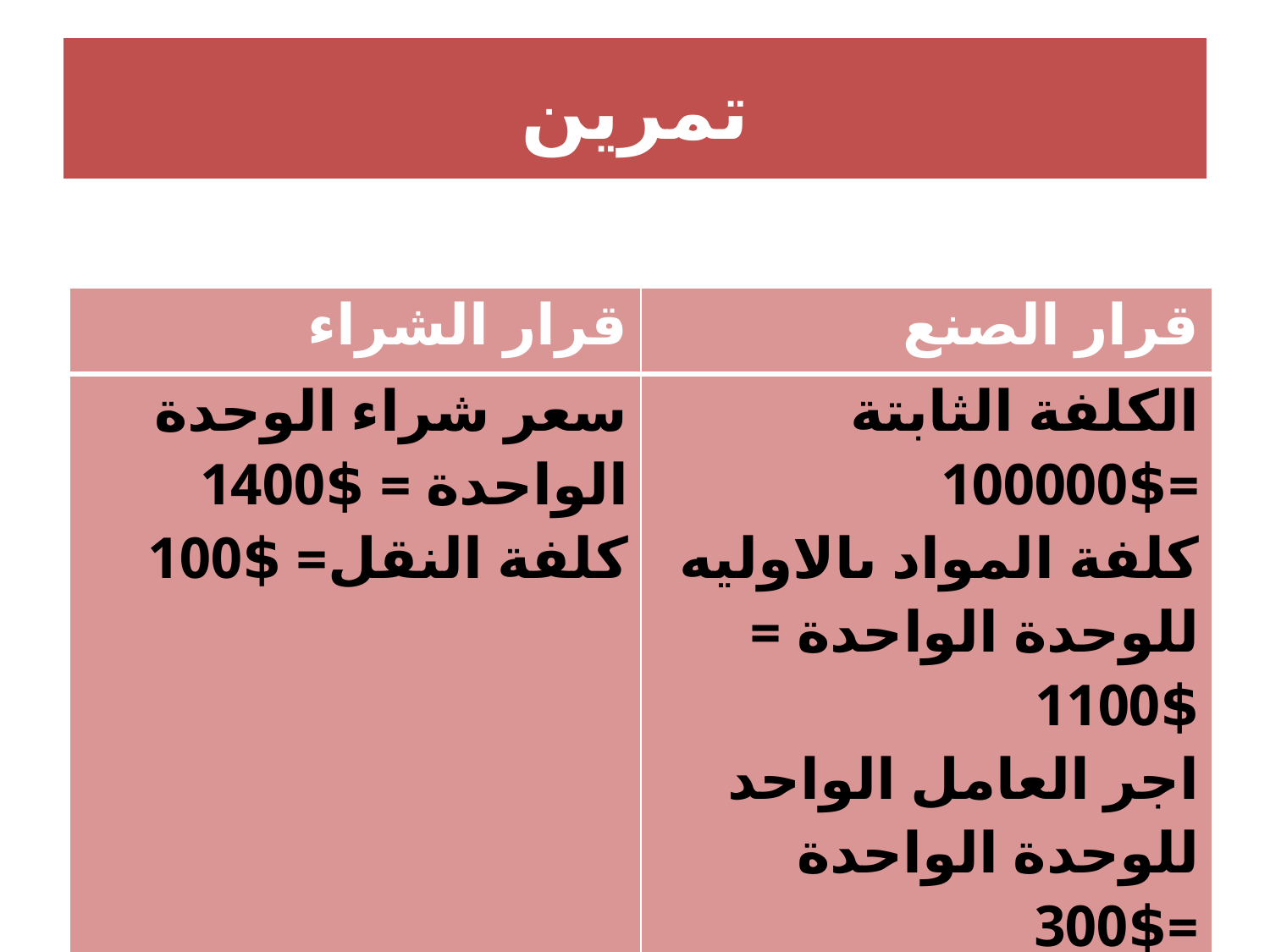

# تمرين
| قرار الشراء | قرار الصنع |
| --- | --- |
| سعر شراء الوحدة الواحدة = $1400 كلفة النقل= $100 | الكلفة الثابتة =$100000 كلفة المواد ىالاوليه للوحدة الواحدة = $1100 اجر العامل الواحد للوحدة الواحدة =$300 |